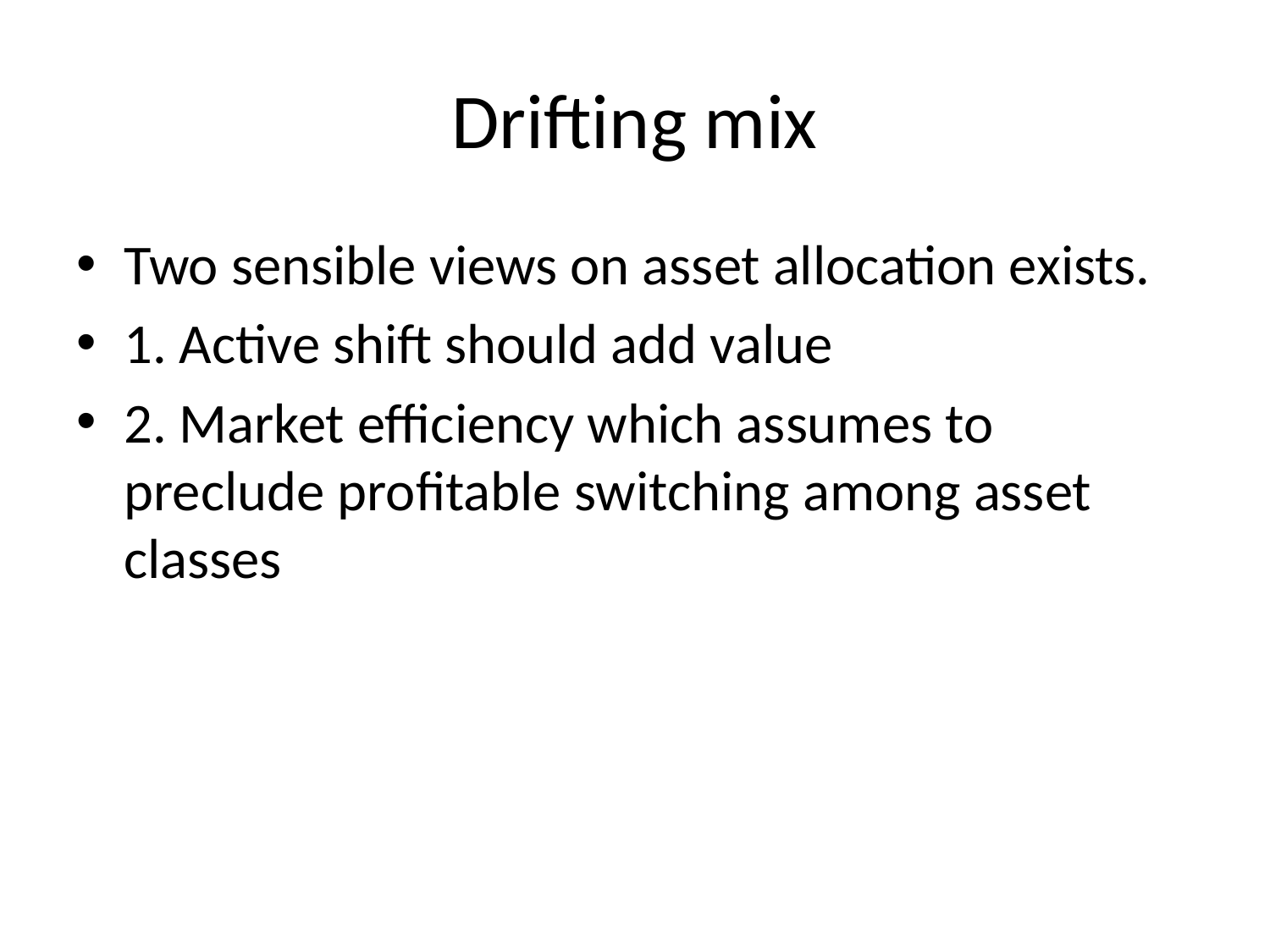

# Drifting mix
Two sensible views on asset allocation exists.
1. Active shift should add value
2. Market efficiency which assumes to preclude profitable switching among asset classes